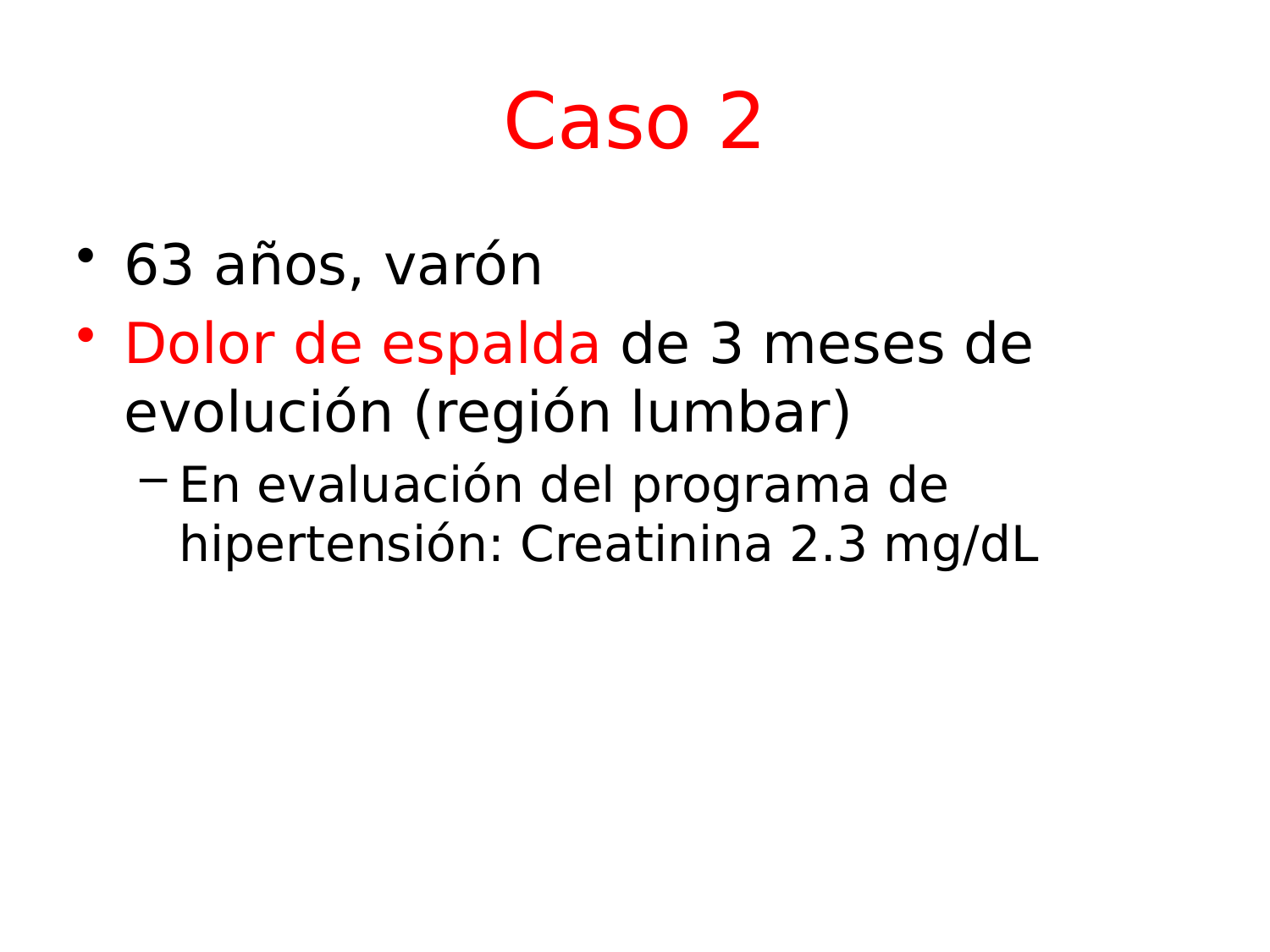

# Caso 2
63 años, varón
Dolor de espalda de 3 meses de evolución (región lumbar)
En evaluación del programa de hipertensión: Creatinina 2.3 mg/dL